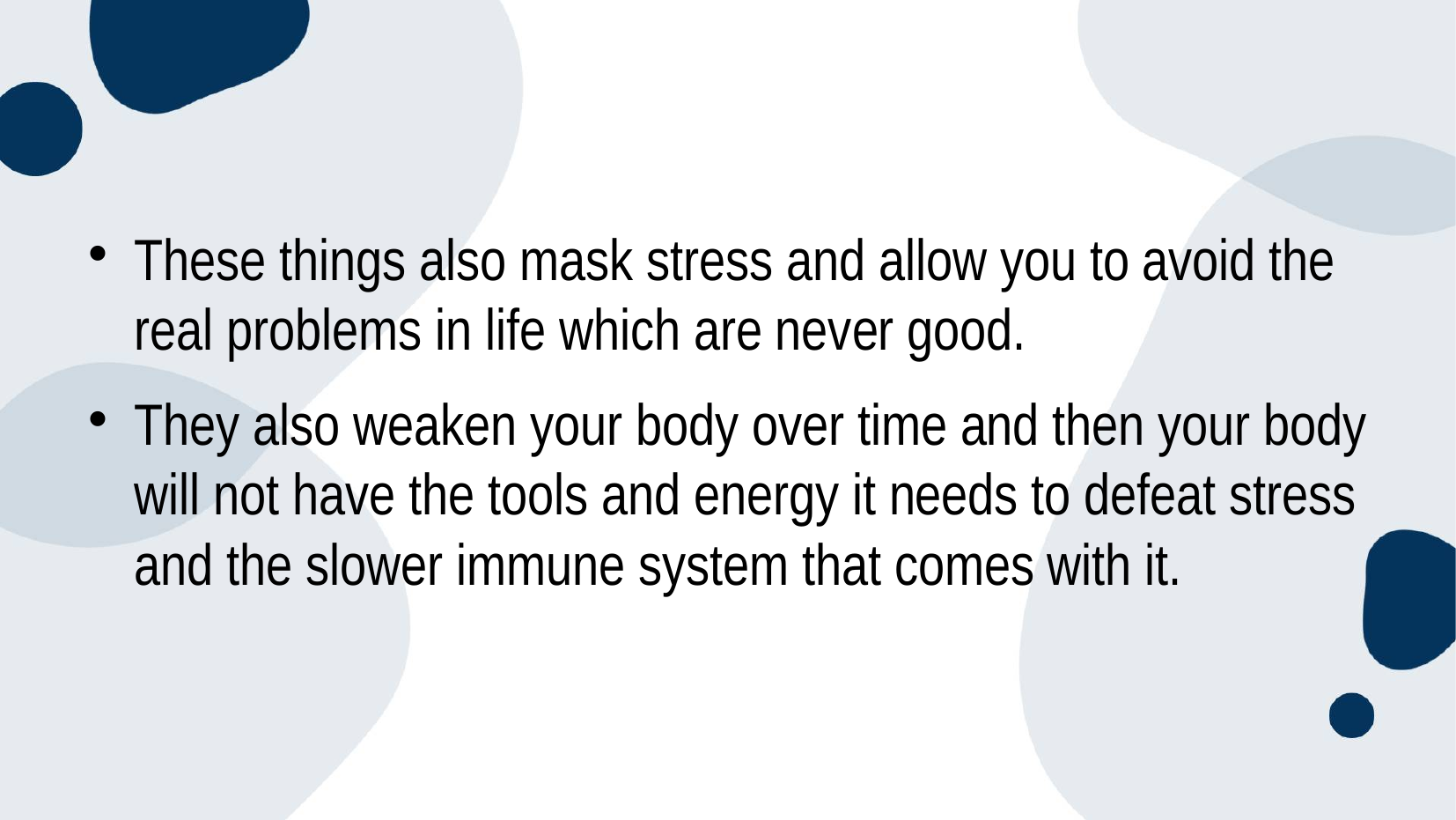

These things also mask stress and allow you to avoid the real problems in life which are never good.
They also weaken your body over time and then your body will not have the tools and energy it needs to defeat stress and the slower immune system that comes with it.